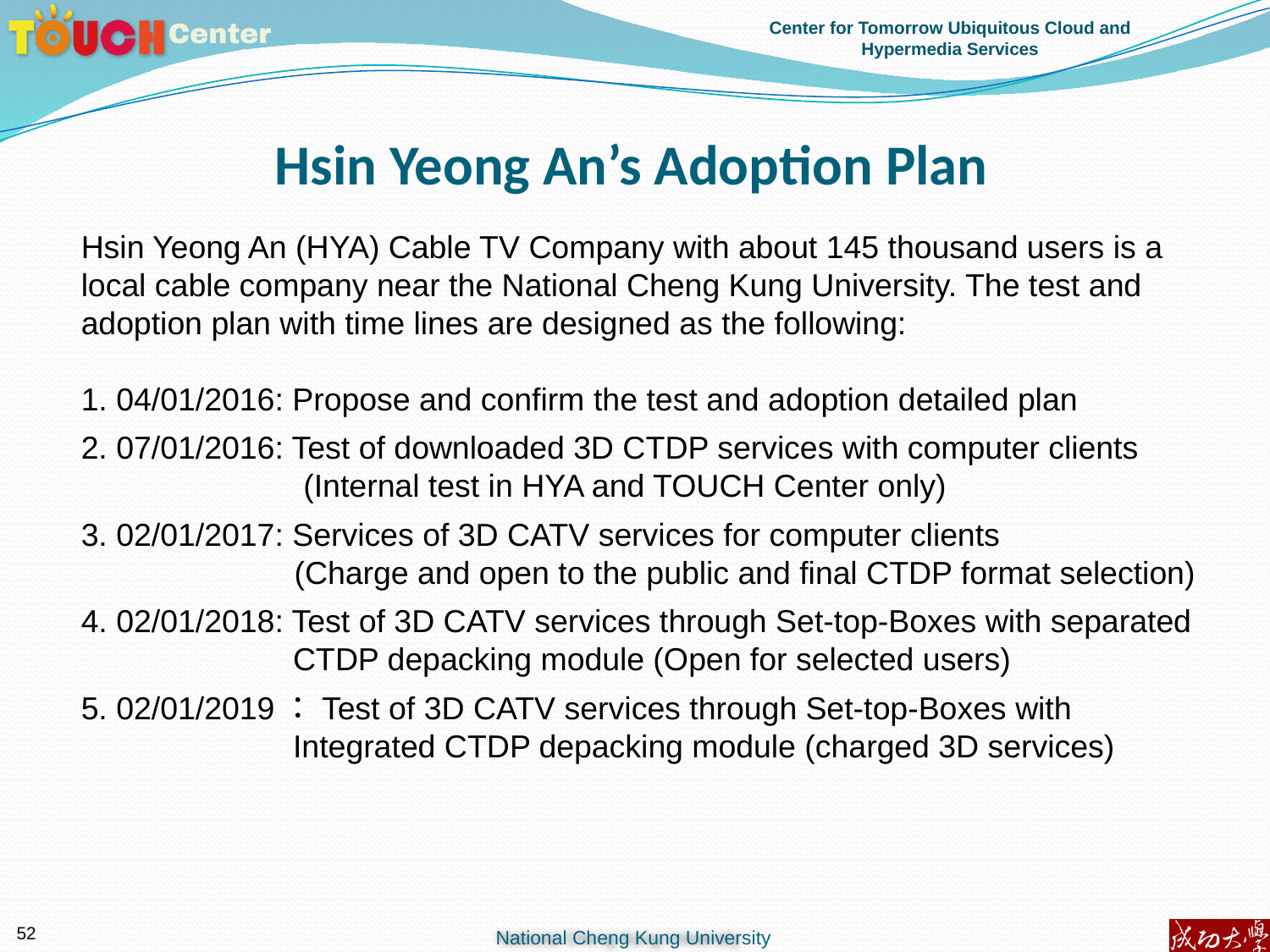

# Hsin Yeong An’s Adoption Plan
Hsin Yeong An (HYA) Cable TV Company with about 145 thousand users is a local cable company near the National Cheng Kung University. The test and adoption plan with time lines are designed as the following:

1. 04/01/2016: Propose and confirm the test and adoption detailed plan
2. 07/01/2016: Test of downloaded 3D CTDP services with computer clients
                         (Internal test in HYA and TOUCH Center only)
3. 02/01/2017: Services of 3D CATV services for computer clients
                        (Charge and open to the public and final CTDP format selection)
4. 02/01/2018: Test of 3D CATV services through Set-top-Boxes with separated CTDP depacking module (Open for selected users)
5. 02/01/2019：Test of 3D CATV services through Set-top-Boxes with Integrated CTDP depacking module (charged 3D services)